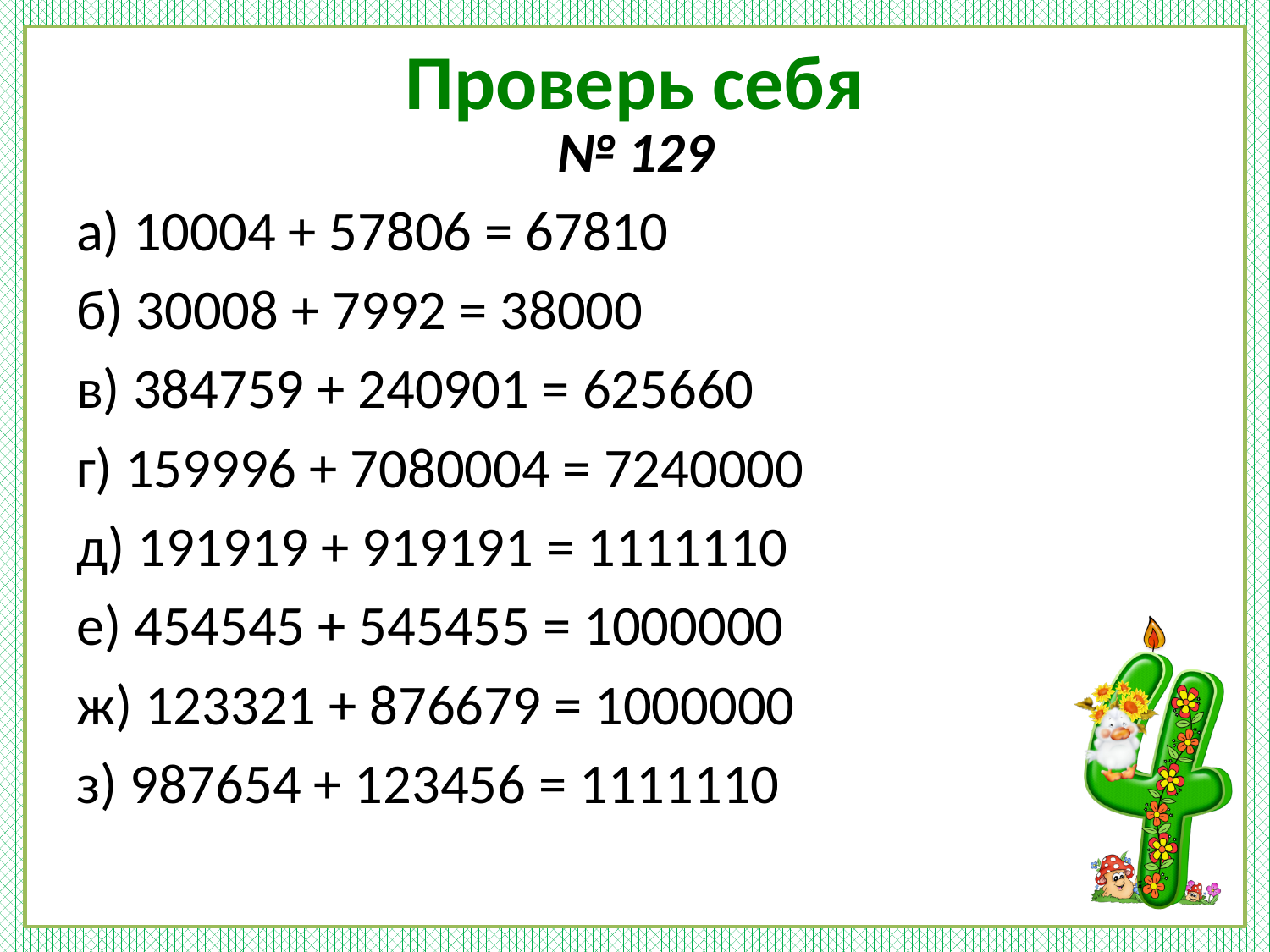

# Проверь себя
№ 129
а) 10004 + 57806 = 67810
б) 30008 + 7992 = 38000
в) 384759 + 240901 = 625660
г) 159996 + 7080004 = 7240000
д) 191919 + 919191 = 1111110
е) 454545 + 545455 = 1000000
ж) 123321 + 876679 = 1000000
з) 987654 + 123456 = 1111110